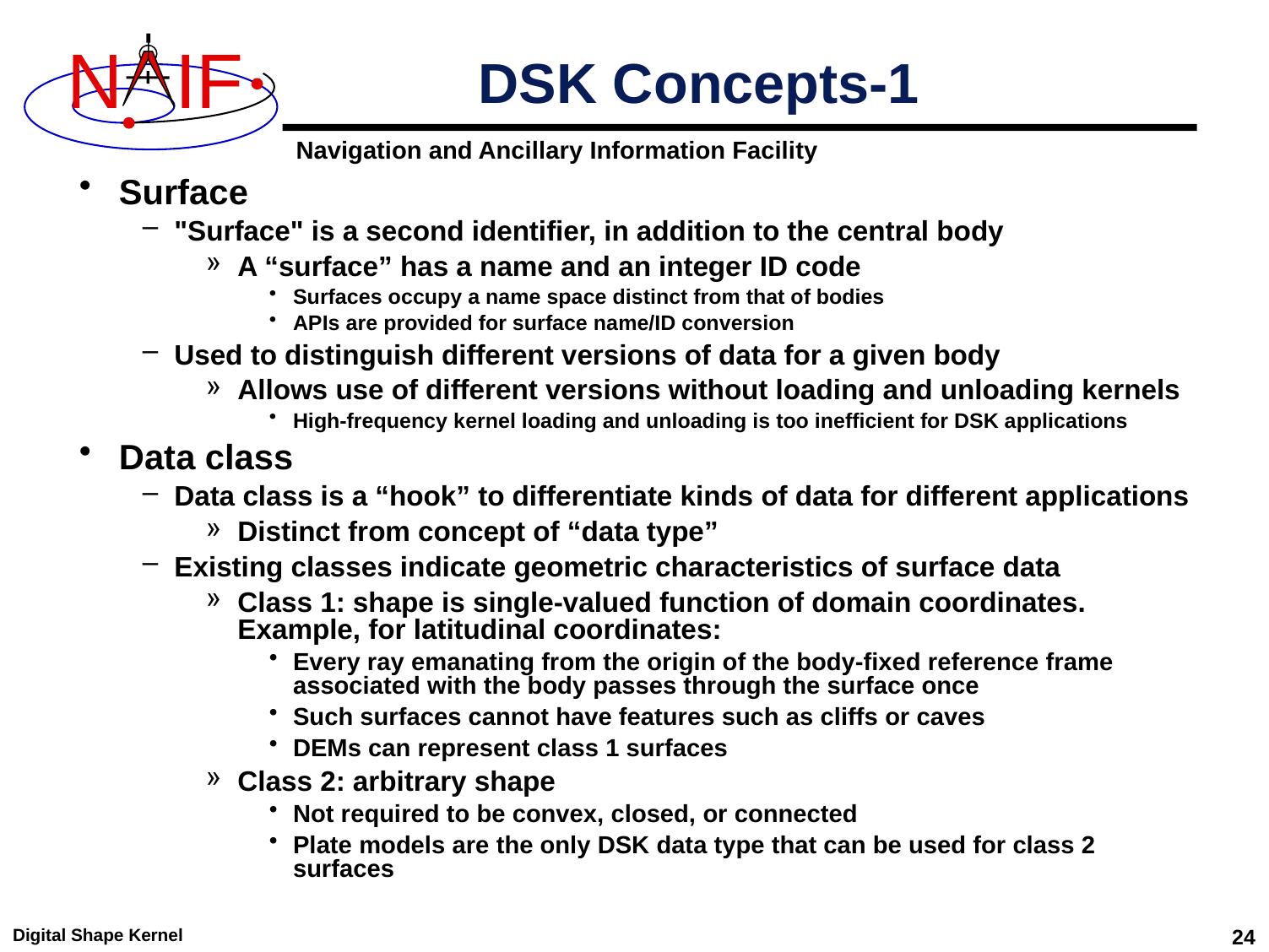

# DSK Concepts-1
Surface
"Surface" is a second identifier, in addition to the central body
A “surface” has a name and an integer ID code
Surfaces occupy a name space distinct from that of bodies
APIs are provided for surface name/ID conversion
Used to distinguish different versions of data for a given body
Allows use of different versions without loading and unloading kernels
High-frequency kernel loading and unloading is too inefficient for DSK applications
Data class
Data class is a “hook” to differentiate kinds of data for different applications
Distinct from concept of “data type”
Existing classes indicate geometric characteristics of surface data
Class 1: shape is single-valued function of domain coordinates. Example, for latitudinal coordinates:
Every ray emanating from the origin of the body-fixed reference frame associated with the body passes through the surface once
Such surfaces cannot have features such as cliffs or caves
DEMs can represent class 1 surfaces
Class 2: arbitrary shape
Not required to be convex, closed, or connected
Plate models are the only DSK data type that can be used for class 2 surfaces

Digital Shape Kernel
24